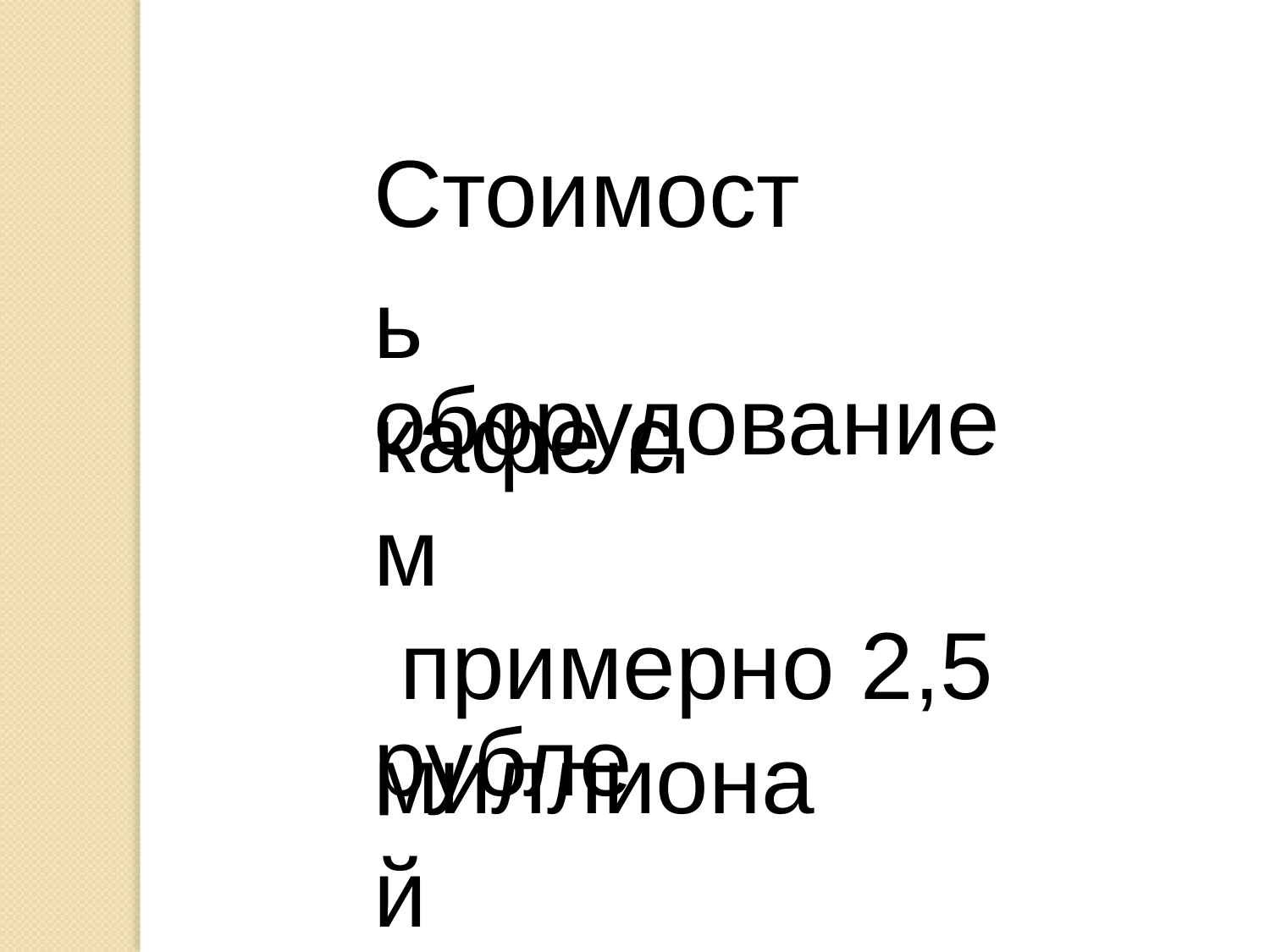

Стоимость
кафе с
оборудованием
примерно 2,5
миллиона
рублей